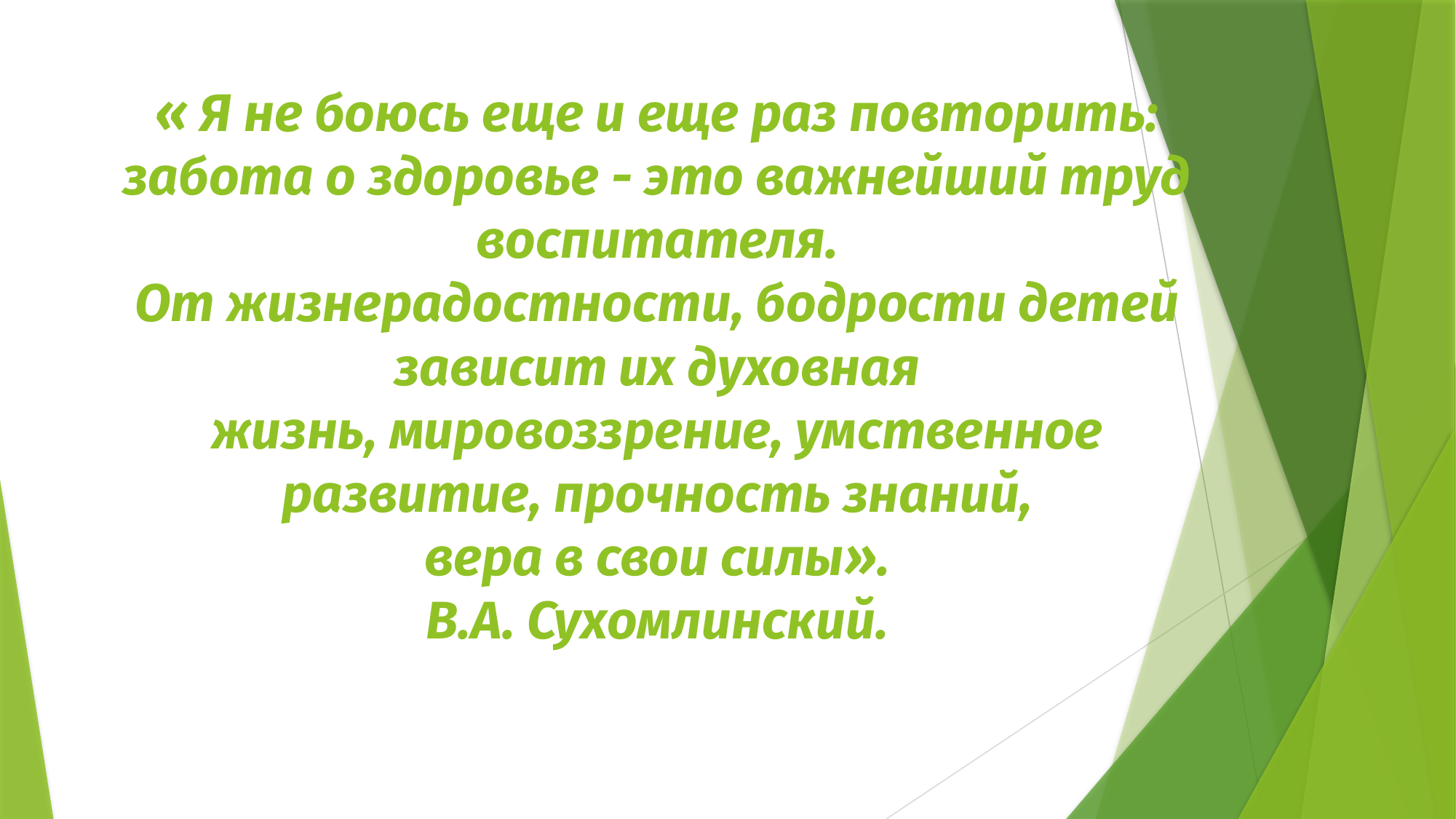

# « Я не боюсь еще и еще раз повторить: забота о здоровье - это важнейший труд воспитателя. От жизнерадостности, бодрости детей зависит их духовная жизнь, мировоззрение, умственное развитие, прочность знаний, вера в свои силы». В.А. Сухомлинский.